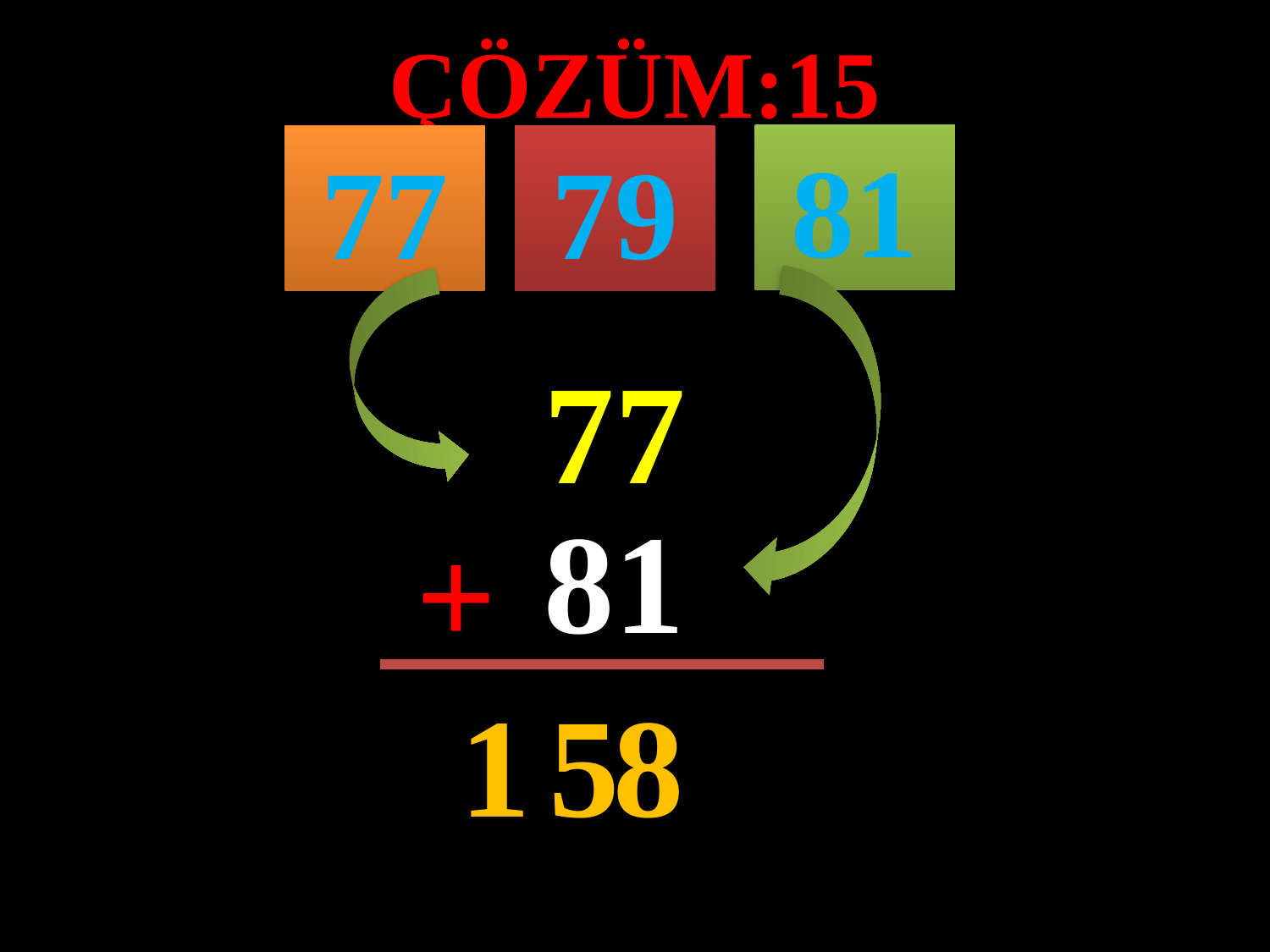

ÇÖZÜM:15
81
77
79
#

77

81
+
1
5
8